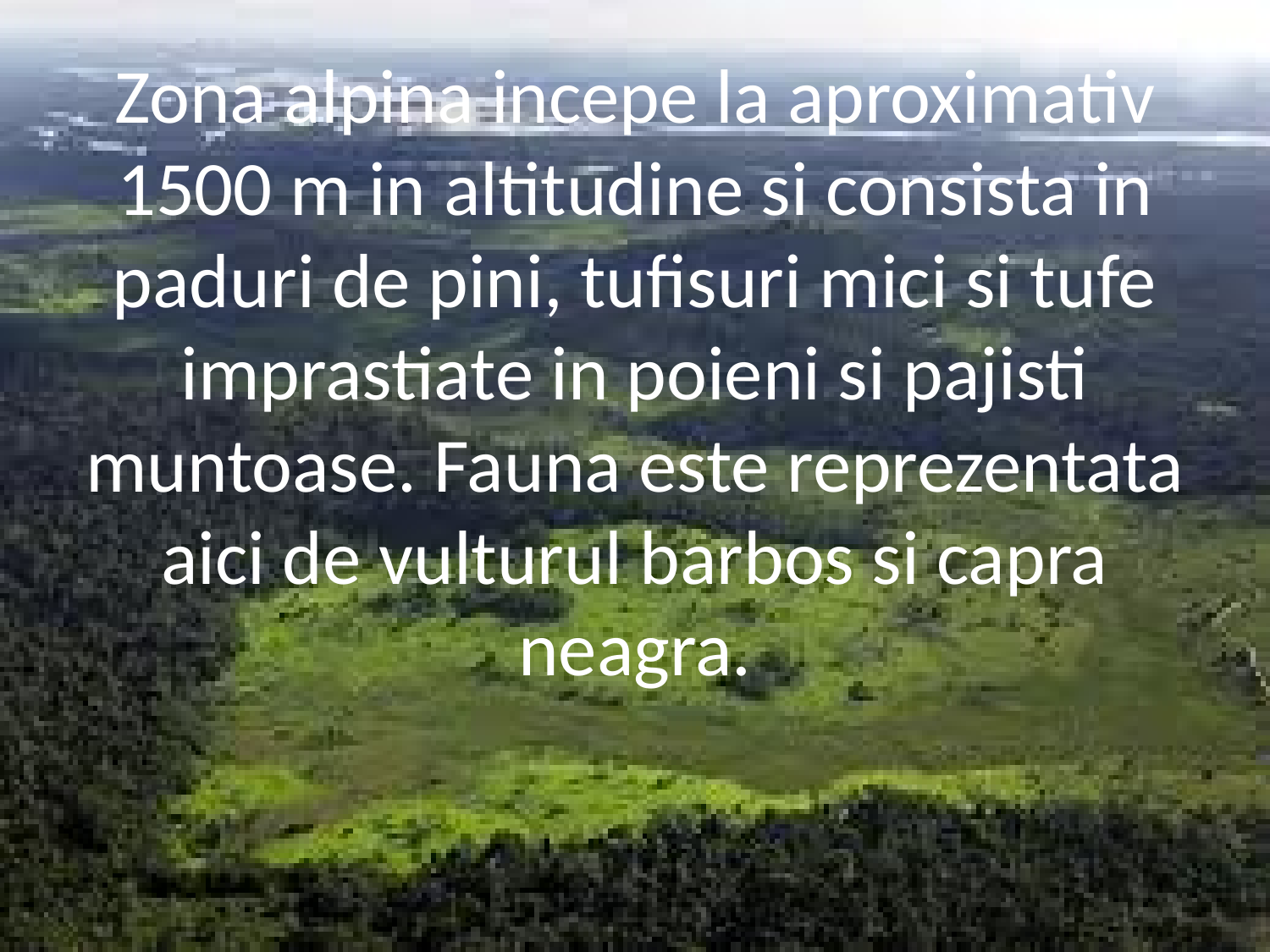

# Zona alpina incepe la aproximativ 1500 m in altitudine si consista in paduri de pini, tufisuri mici si tufe imprastiate in poieni si pajisti muntoase. Fauna este reprezentata aici de vulturul barbos si capra neagra.